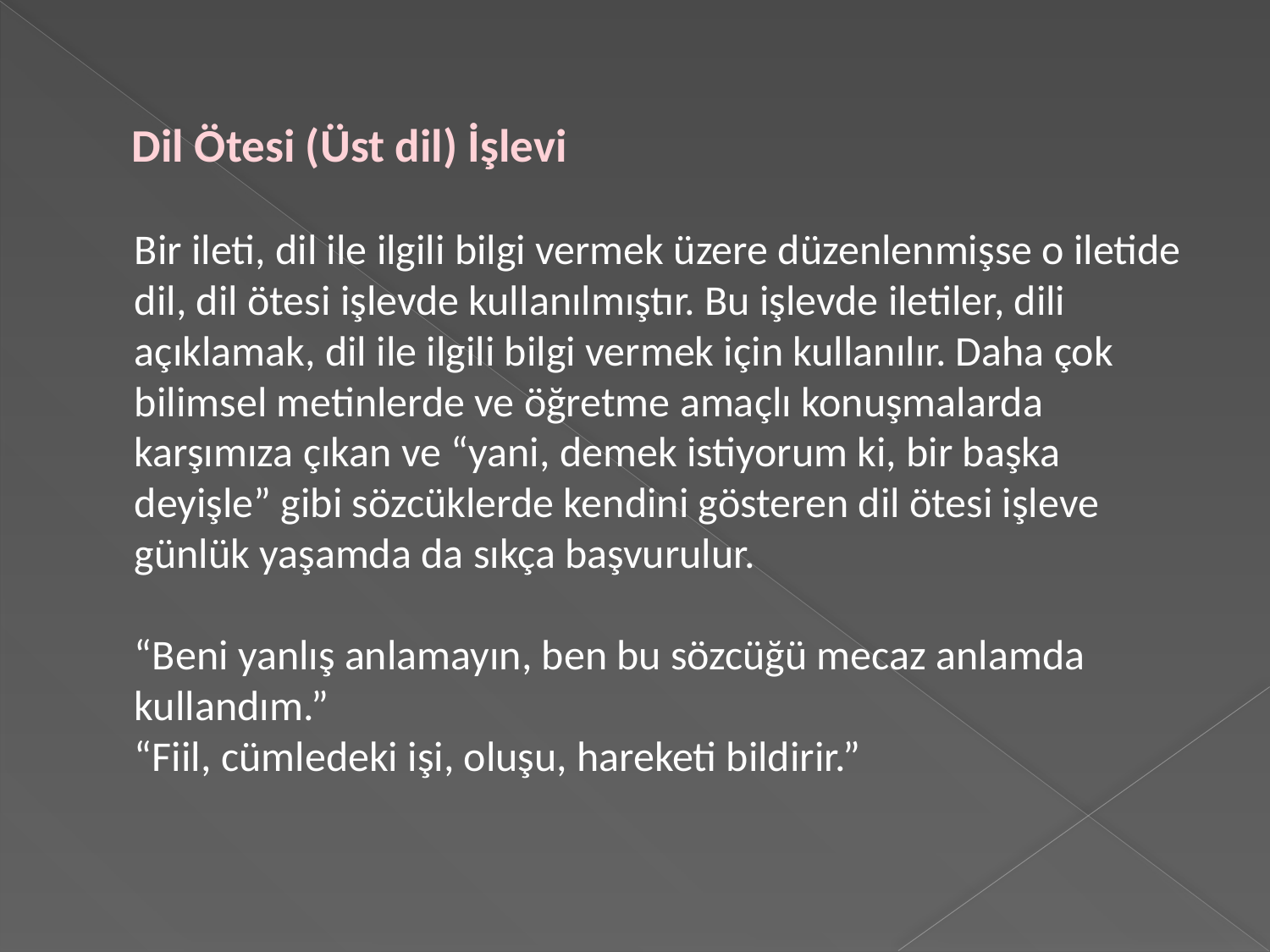

Dil Ötesi (Üst dil) İşlevi
Bir ileti, dil ile ilgili bilgi vermek üzere düzenlenmişse o iletide dil, dil ötesi işlevde kullanılmıştır. Bu işlevde iletiler, dili açıklamak, dil ile ilgili bilgi vermek için kullanılır. Daha çok bilimsel metinlerde ve öğretme amaçlı konuşmalarda karşımıza çıkan ve “yani, demek istiyorum ki, bir başka deyişle” gibi sözcüklerde kendini gösteren dil ötesi işleve günlük yaşamda da sıkça başvurulur.
“Beni yanlış anlamayın, ben bu sözcüğü mecaz anlamda kullandım.”
“Fiil, cümledeki işi, oluşu, hareketi bildirir.”